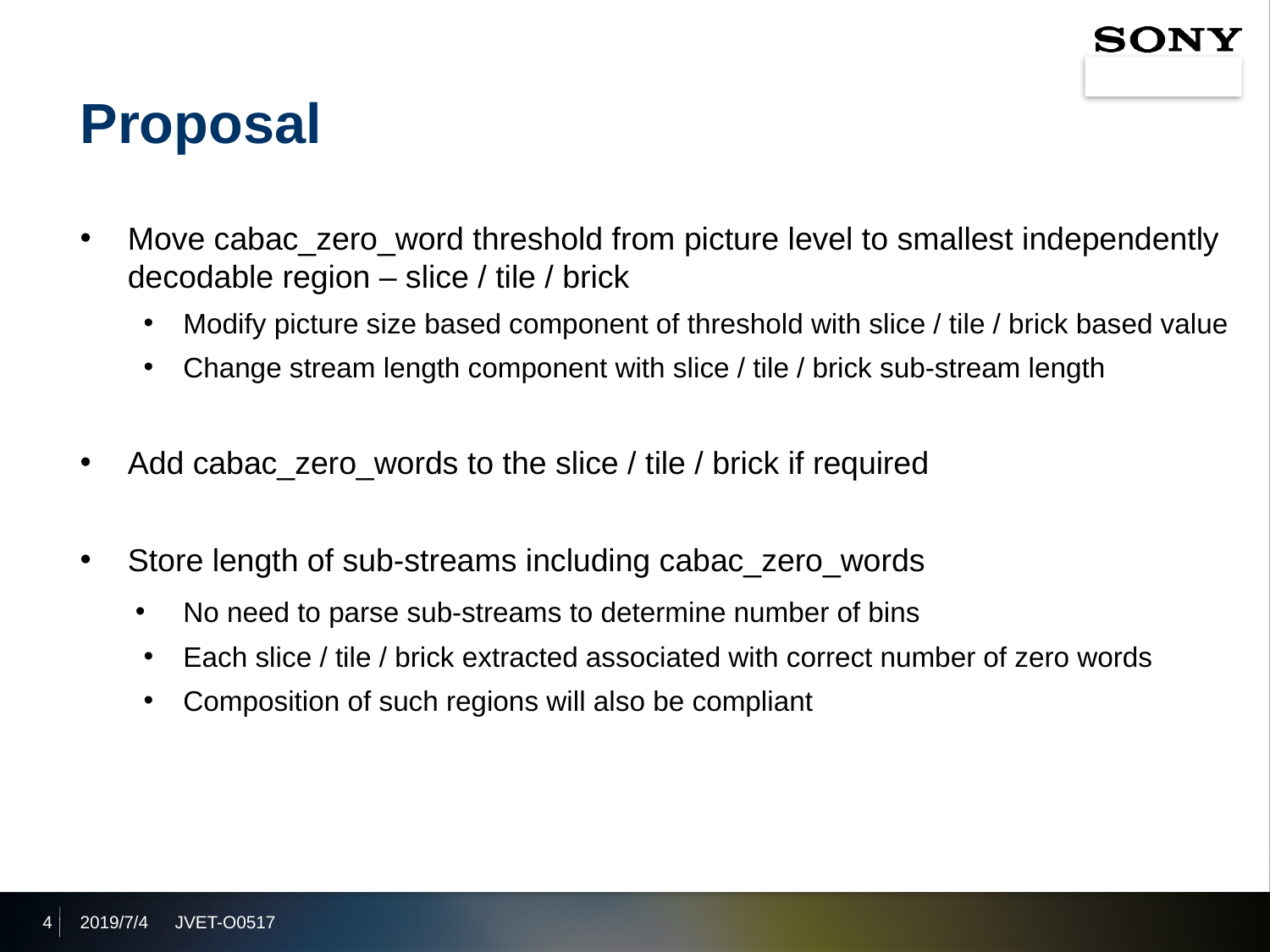

# Proposal

Move cabac_zero_word threshold from picture level to smallest independently decodable region – slice / tile / brick
Modify picture size based component of threshold with slice / tile / brick based value
Change stream length component with slice / tile / brick sub-stream length

Add cabac_zero_words to the slice / tile / brick if required

Store length of sub-streams including cabac_zero_words
No need to parse sub-streams to determine number of bins
Each slice / tile / brick extracted associated with correct number of zero words
Composition of such regions will also be compliant
4
2019/7/4
JVET-O0517